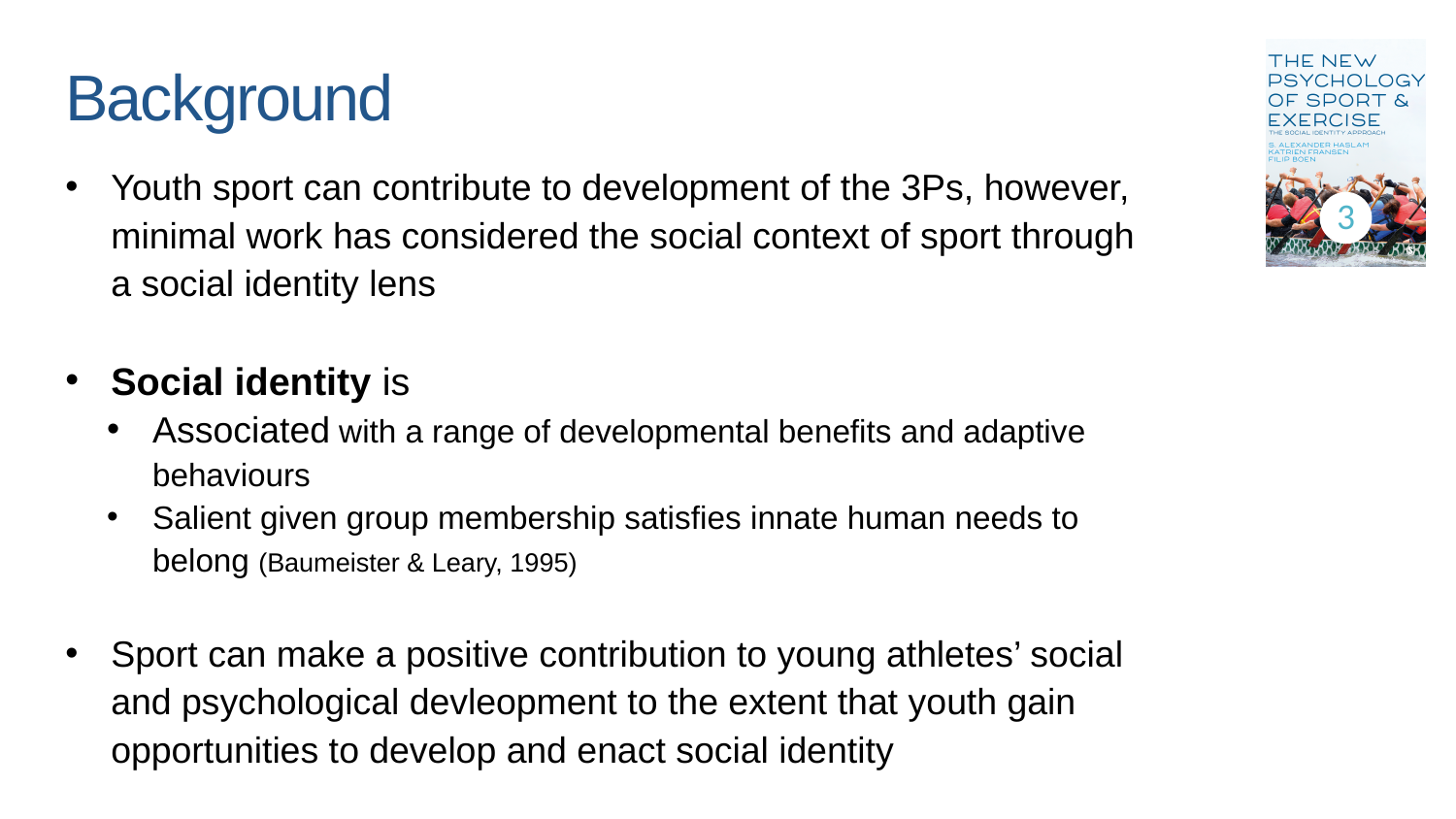

# Background
3

Youth sport can contribute to development of the 3Ps, however, minimal work has considered the social context of sport through a social identity lens

Social identity is
Associated with a range of developmental benefits and adaptive behaviours
Salient given group membership satisfies innate human needs to belong (Baumeister & Leary, 1995)

Sport can make a positive contribution to young athletes’ social and psychological devleopment to the extent that youth gain opportunities to develop and enact social identity